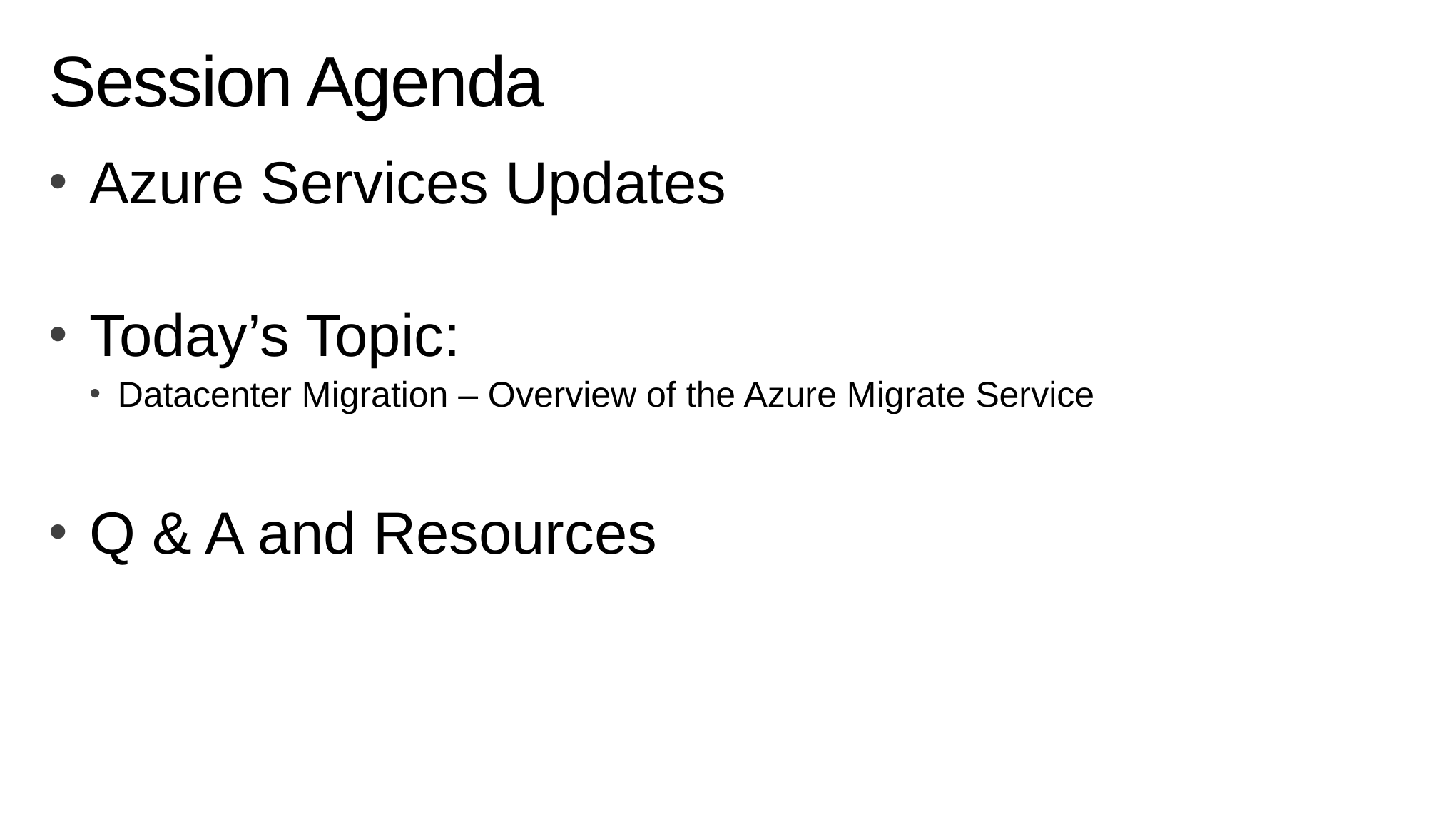

# Session Agenda
Azure Services Updates

Today’s Topic:
Datacenter Migration – Overview of the Azure Migrate Service

Q & A and Resources